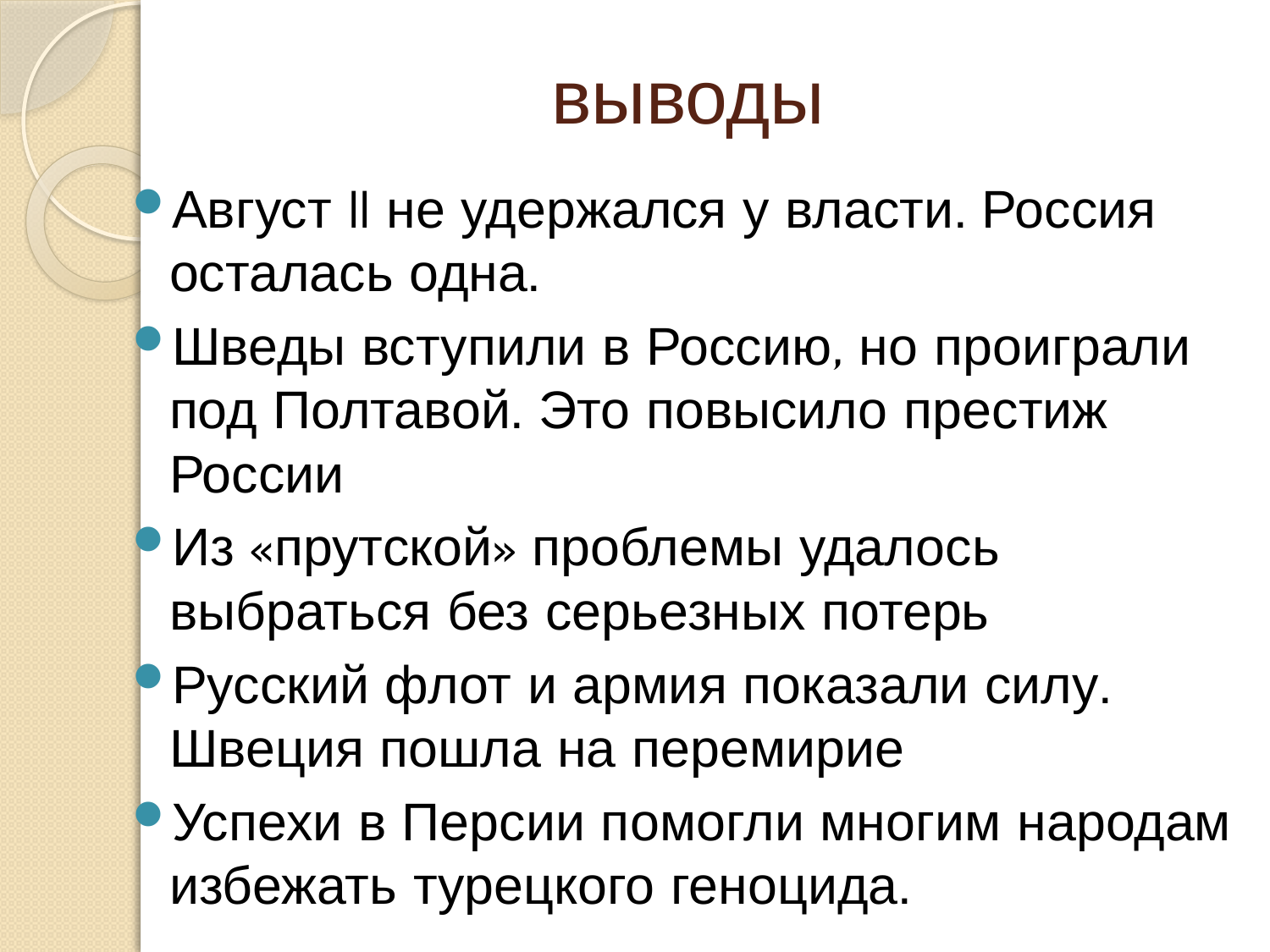

# выводы
Август II не удержался у власти. Россия осталась одна.
Шведы вступили в Россию, но проиграли под Полтавой. Это повысило престиж России
Из «прутской» проблемы удалось выбраться без серьезных потерь
Русский флот и армия показали силу. Швеция пошла на перемирие
Успехи в Персии помогли многим народам избежать турецкого геноцида.